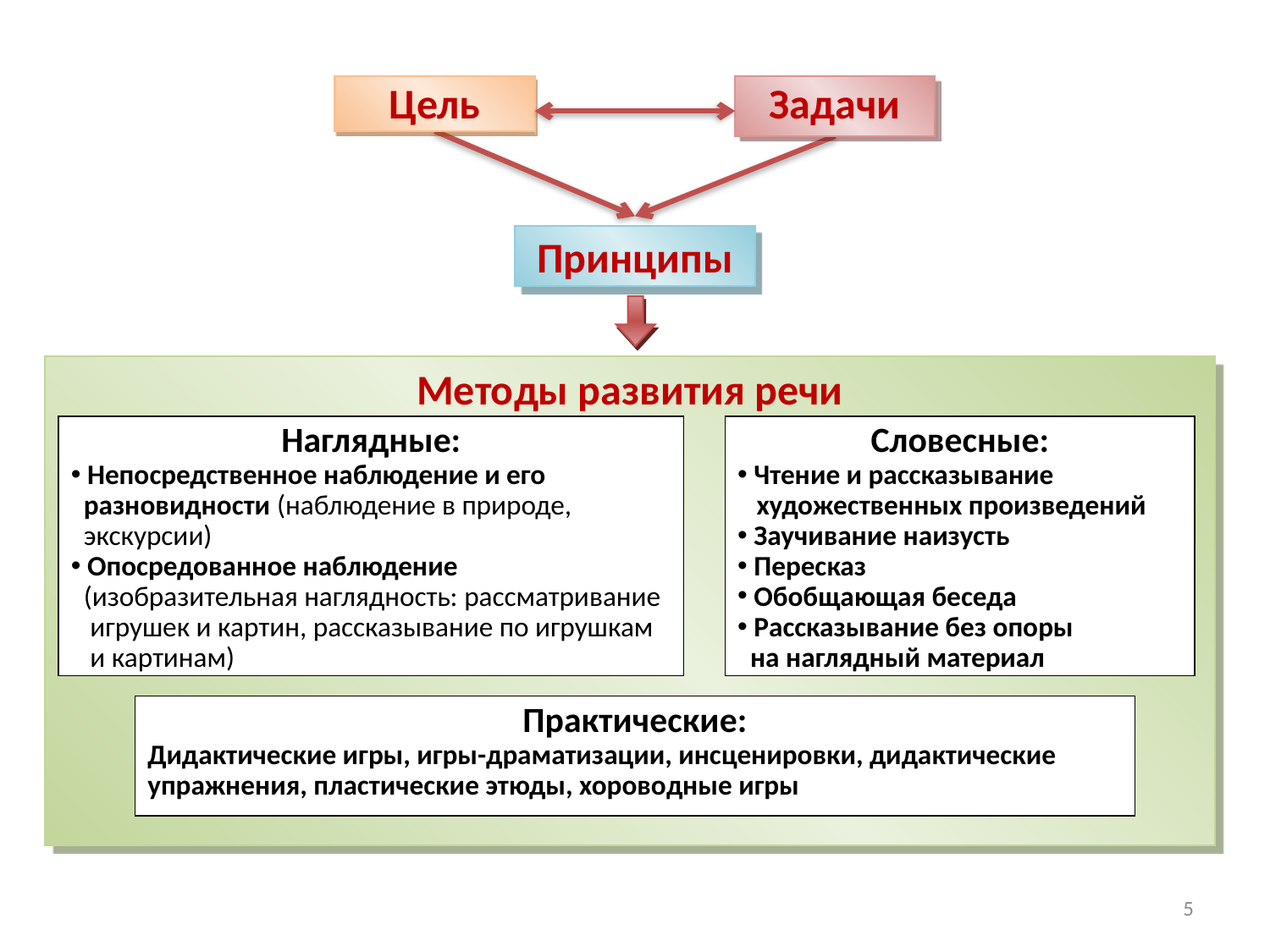

Цель
Задачи
Принципы

Методы развития речи
Наглядные:
 Непосредственное наблюдение и его
  разновидности (наблюдение в природе,
  экскурсии)
 Опосредованное наблюдение
  (изобразительная наглядность: рассматривание
   игрушек и картин, рассказывание по игрушкам
   и картинам)
Словесные:
 Чтение и рассказывание
   художественных произведений
 Заучивание наизусть
 Пересказ
 Обобщающая беседа
 Рассказывание без опоры
  на наглядный материал
Практические:
Дидактические игры, игры-драматизации, инсценировки, дидактические упражнения, пластические этюды, хороводные игры
5